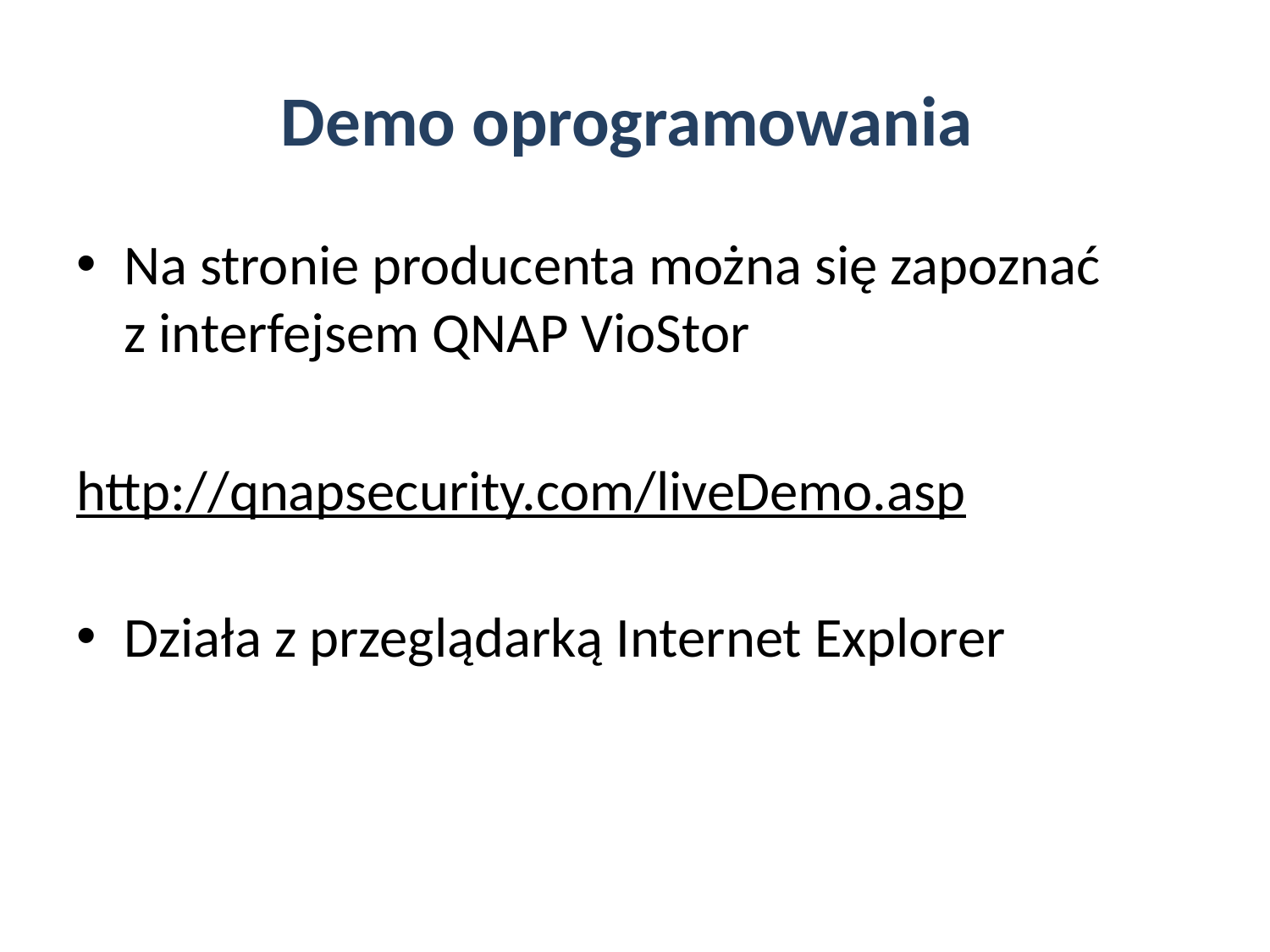

# Demo oprogramowania
Na stronie producenta można się zapoznać      z interfejsem QNAP VioStor

http://qnapsecurity.com/liveDemo.asp
Działa z przeglądarką Internet Explorer